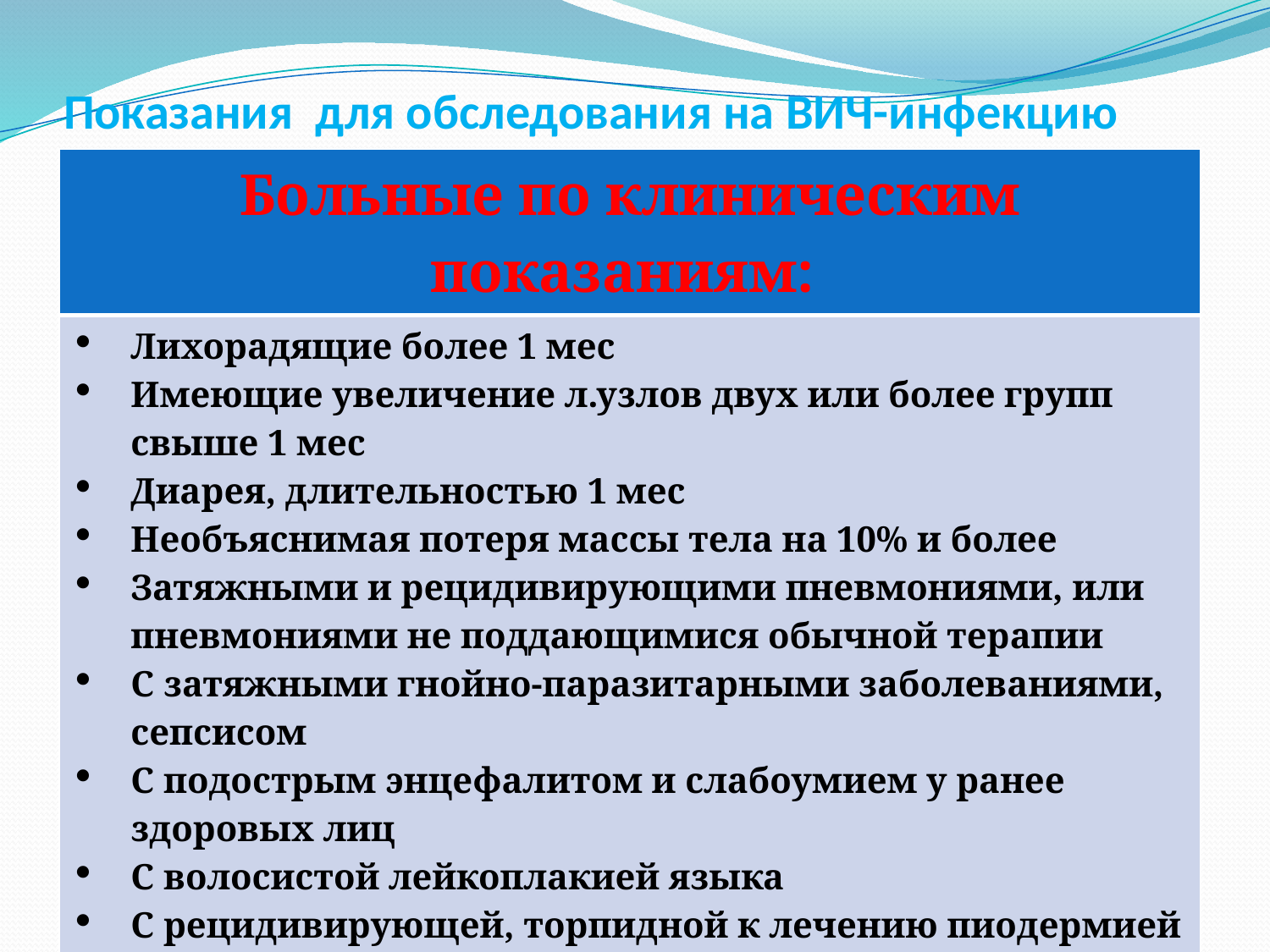

# Показания  для обследования на ВИЧ-инфекцию
| Больные по клиническим показаниям: |
| --- |
| Лихорадящие более 1 мес Имеющие увеличение л.узлов двух или более групп свыше 1 мес Диарея, длительностью 1 мес Необъяснимая потеря массы тела на 10% и более Затяжными и рецидивирующими пневмониями, или пневмониями не поддающимися обычной терапии С затяжными гнойно-паразитарными заболеваниями, сепсисом С подострым энцефалитом и слабоумием у ранее здоровых лиц С волосистой лейкоплакией языка С рецидивирующей, торпидной к лечению пиодермией Женщины с хроническими заболеваниями женской репродуктивной системы |